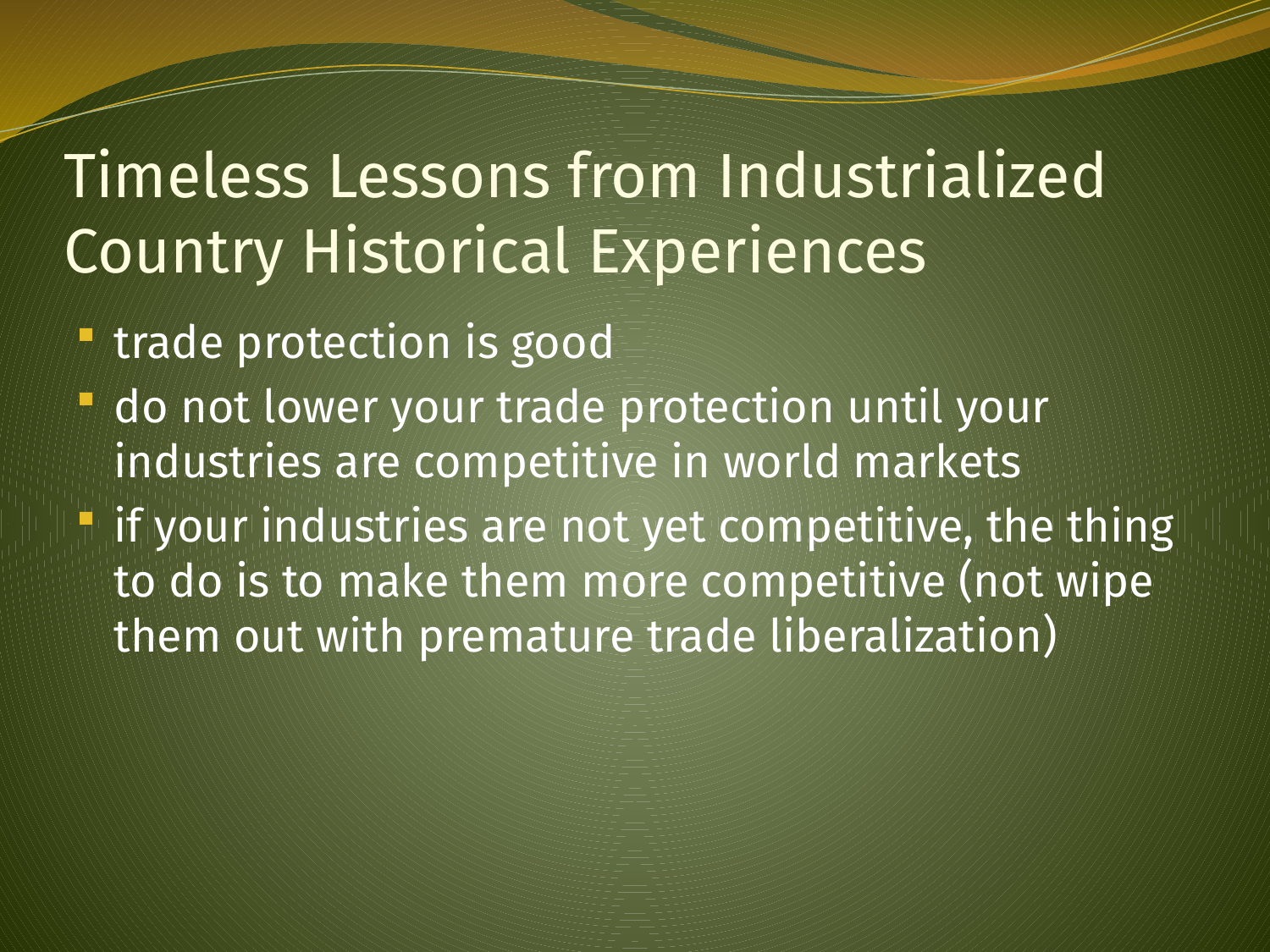

# Timeless Lessons from Industrialized Country Historical Experiences
trade protection is good
do not lower your trade protection until your industries are competitive in world markets
if your industries are not yet competitive, the thing to do is to make them more competitive (not wipe them out with premature trade liberalization)